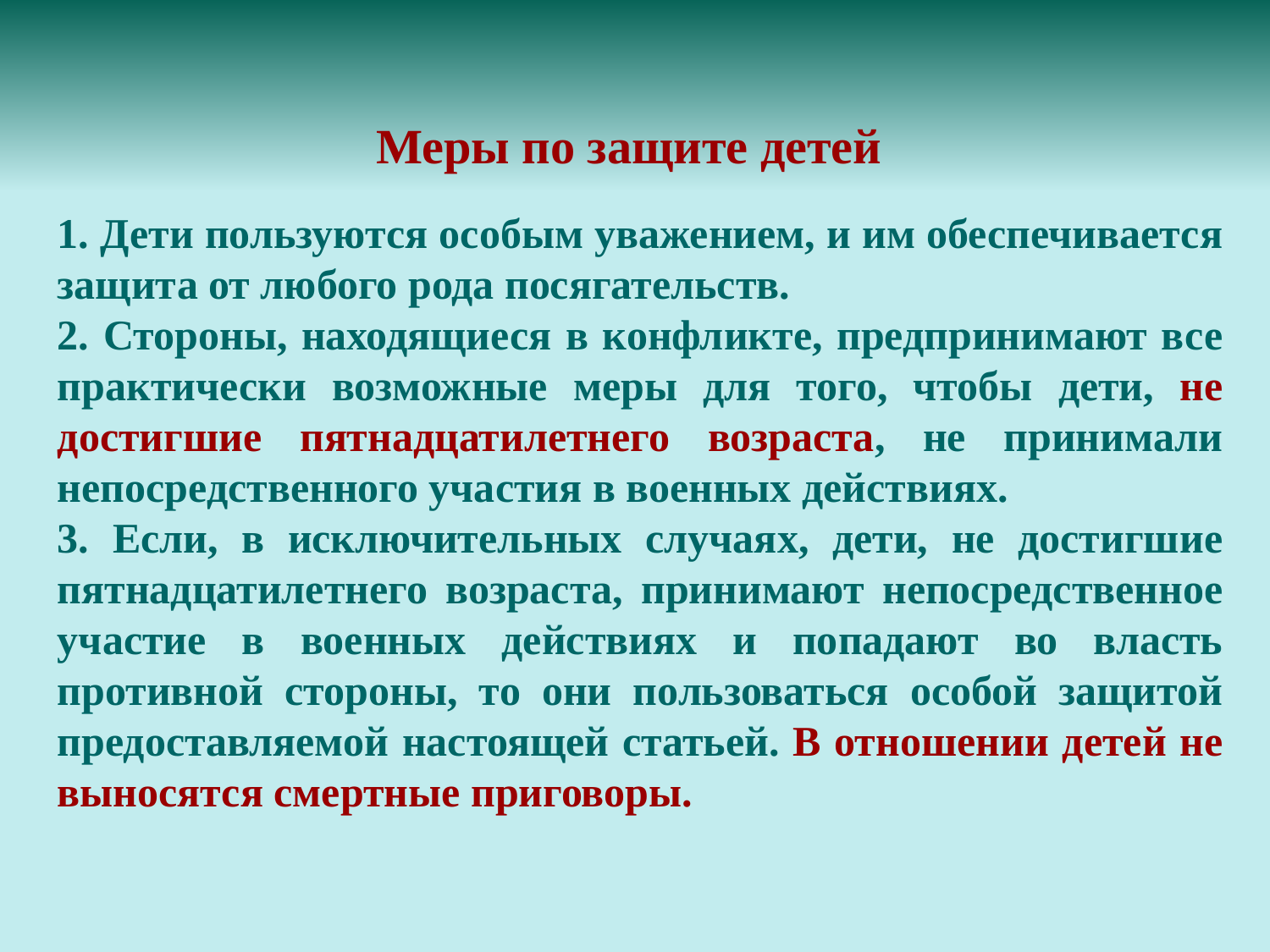

Меры по защите детей
1. Дети пользуются особым уважением, и им обеспечивается защита от любого рода посягательств.
2. Стороны, находящиеся в конфликте, предпринимают все практически возможные меры для того, чтобы дети, не достигшие пятнадцатилетнего возраста, не принимали непосредственного участия в военных действиях.
3. Если, в исключительных случаях, дети, не достигшие пятнадцатилетнего возраста, принимают непосредственное участие в военных действиях и попадают во власть противной стороны, то они пользоваться особой защитой предоставляемой настоящей статьей. В отношении детей не выносятся смертные приговоры.